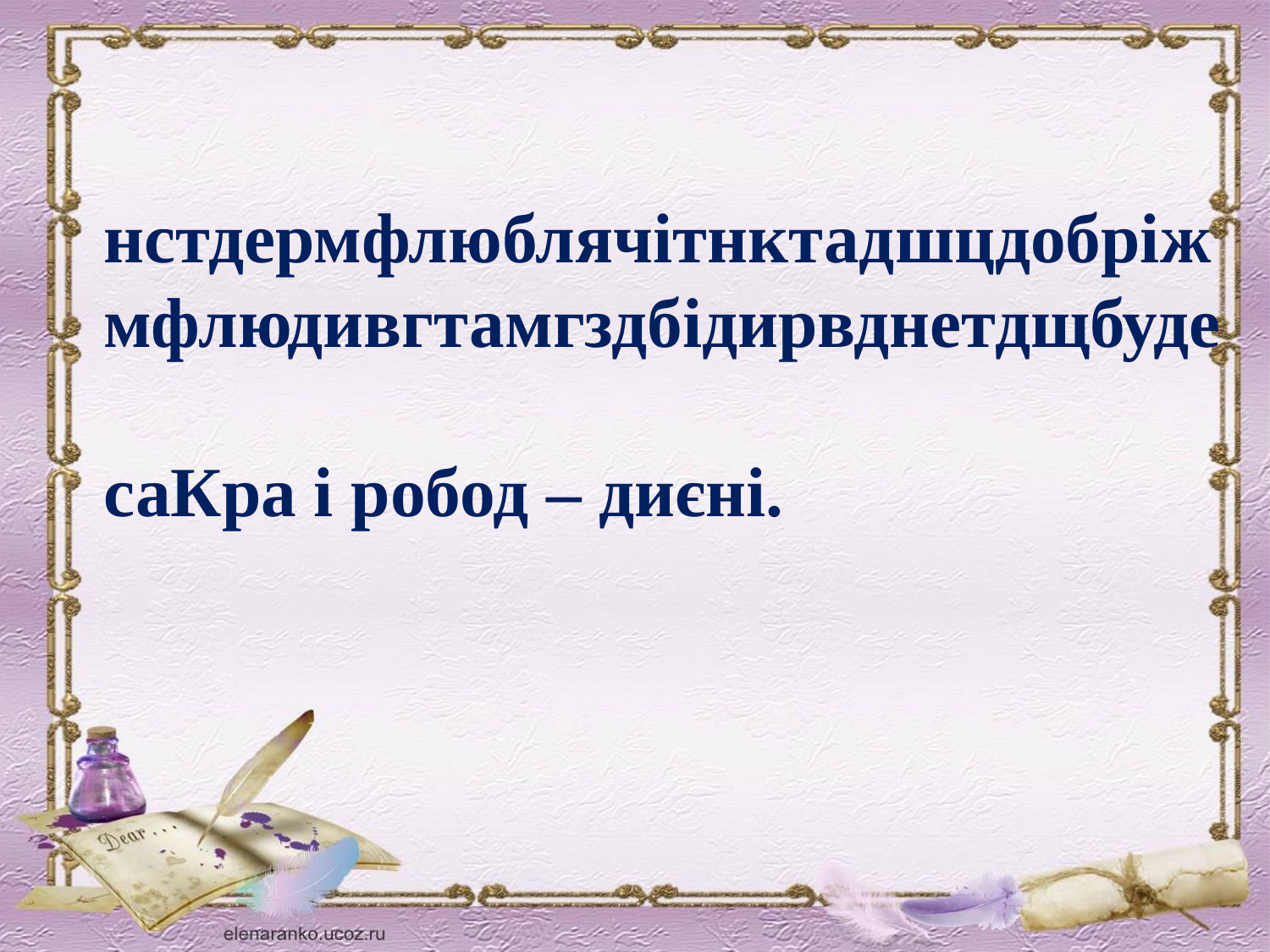

нстдермфлюблячітнктадшцдобріж
мфлюдивгтамгздбідирвднетдщбуде

саКра і робод – диєні.